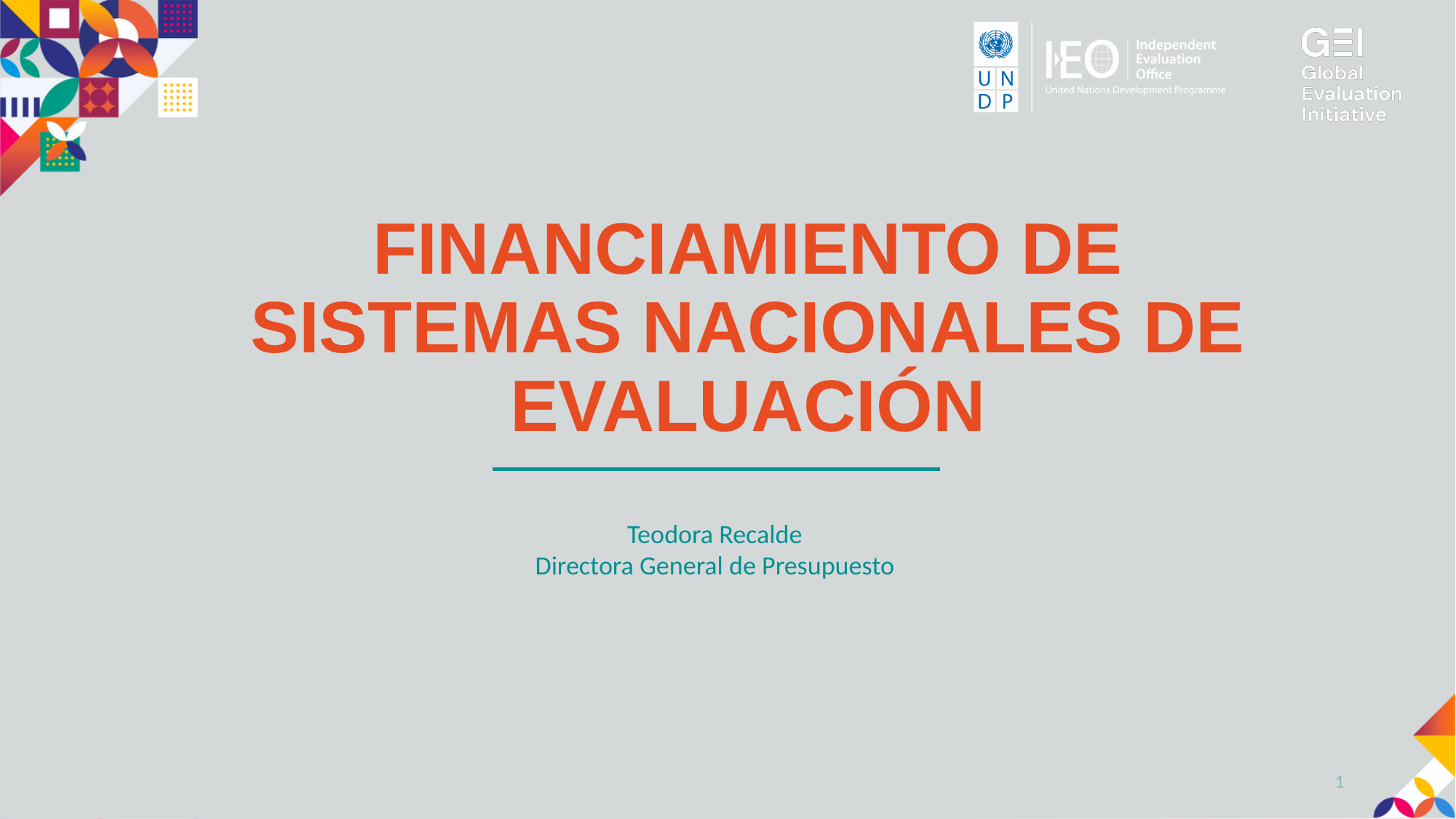

FINANCIAMIENTO DE SISTEMAS NACIONALES DE EVALUACIÓN
Teodora Recalde
Directora General de Presupuesto

1